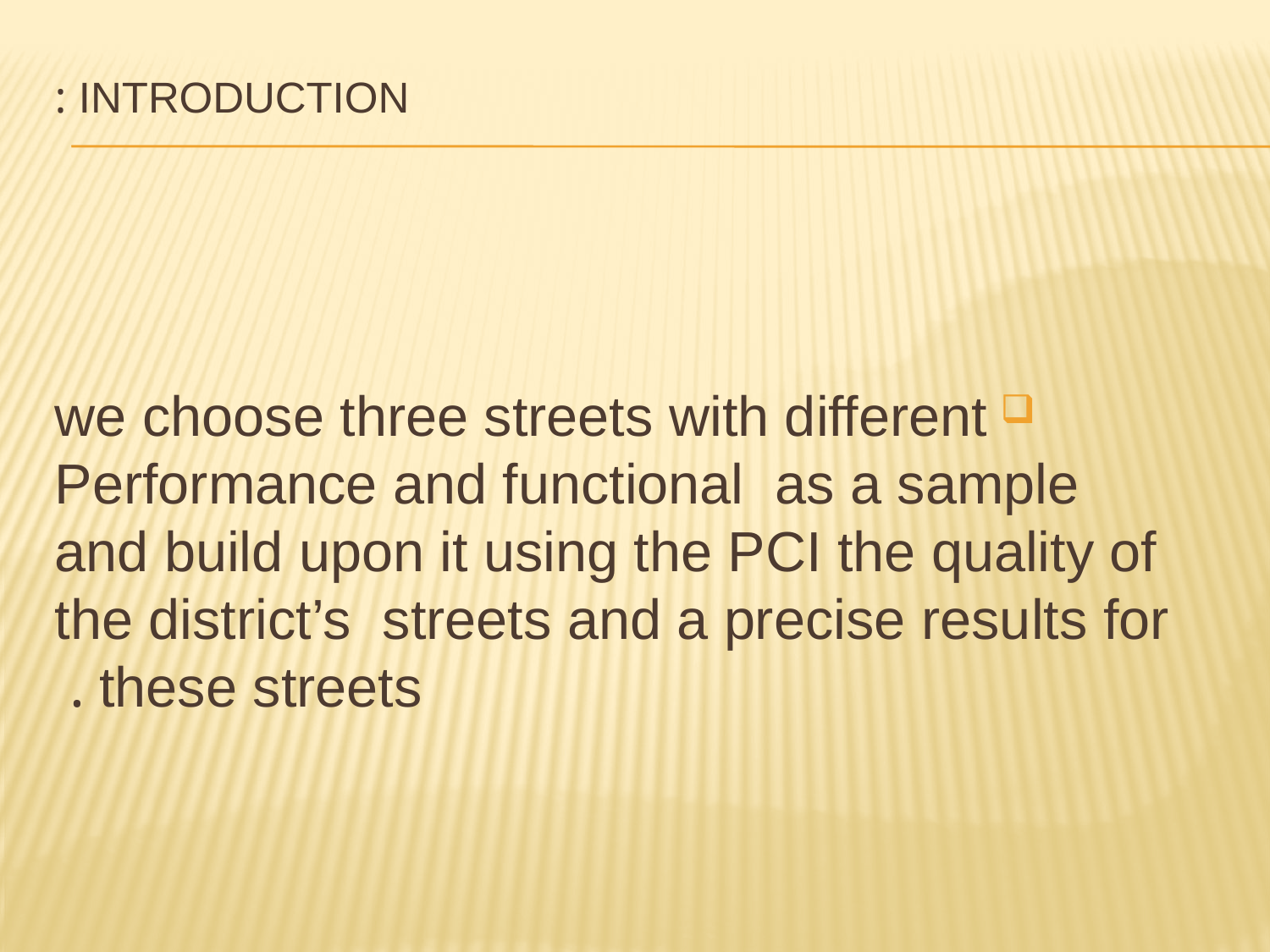

# Introduction :

we choose three streets with different Performance and functional  as a sample and build upon it using the PCI the quality of the district’s  streets and a precise results for these streets .